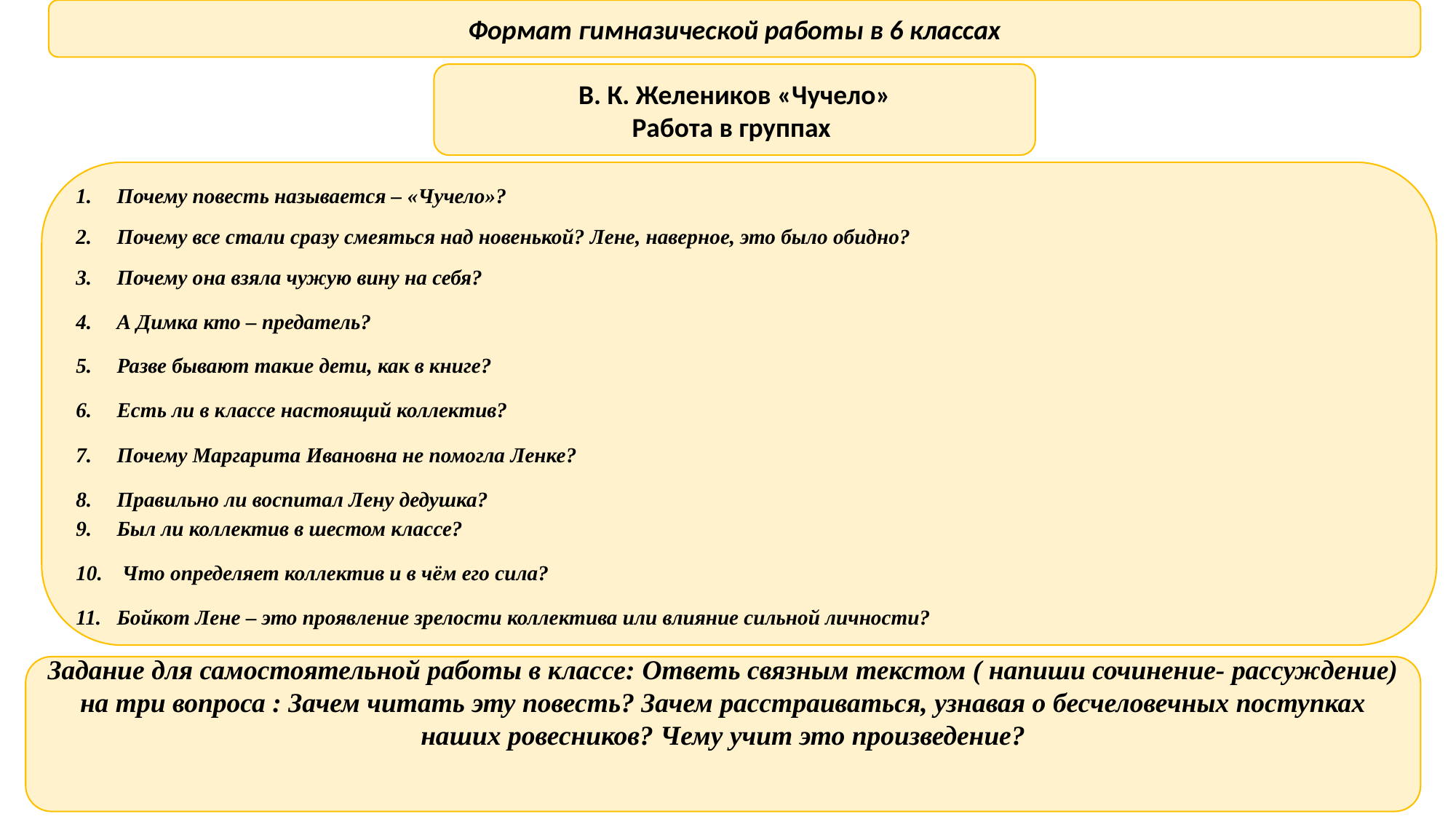

Формат гимназической работы в 6 классах
В. К. Желеников «Чучело»
Работа в группах
Почему повесть называется – «Чучело»?
Почему все стали сразу смеяться над новенькой? Лене, наверное, это было обидно?
Почему она взяла чужую вину на себя?
А Димка кто – предатель?
Разве бывают такие дети, как в книге?
Есть ли в классе настоящий коллектив?
Почему Маргарита Ивановна не помогла Ленке?
Правильно ли воспитал Лену дедушка?
Был ли коллектив в шестом классе?
 Что определяет коллектив и в чём его сила?
Бойкот Лене – это проявление зрелости коллектива или влияние сильной личности?
Задание для самостоятельной работы в классе: Ответь связным текстом ( напиши сочинение- рассуждение) на три вопроса : Зачем читать эту повесть? Зачем расстраиваться, узнавая о бесчеловечных поступках наших ровесников? Чему учит это произведение?